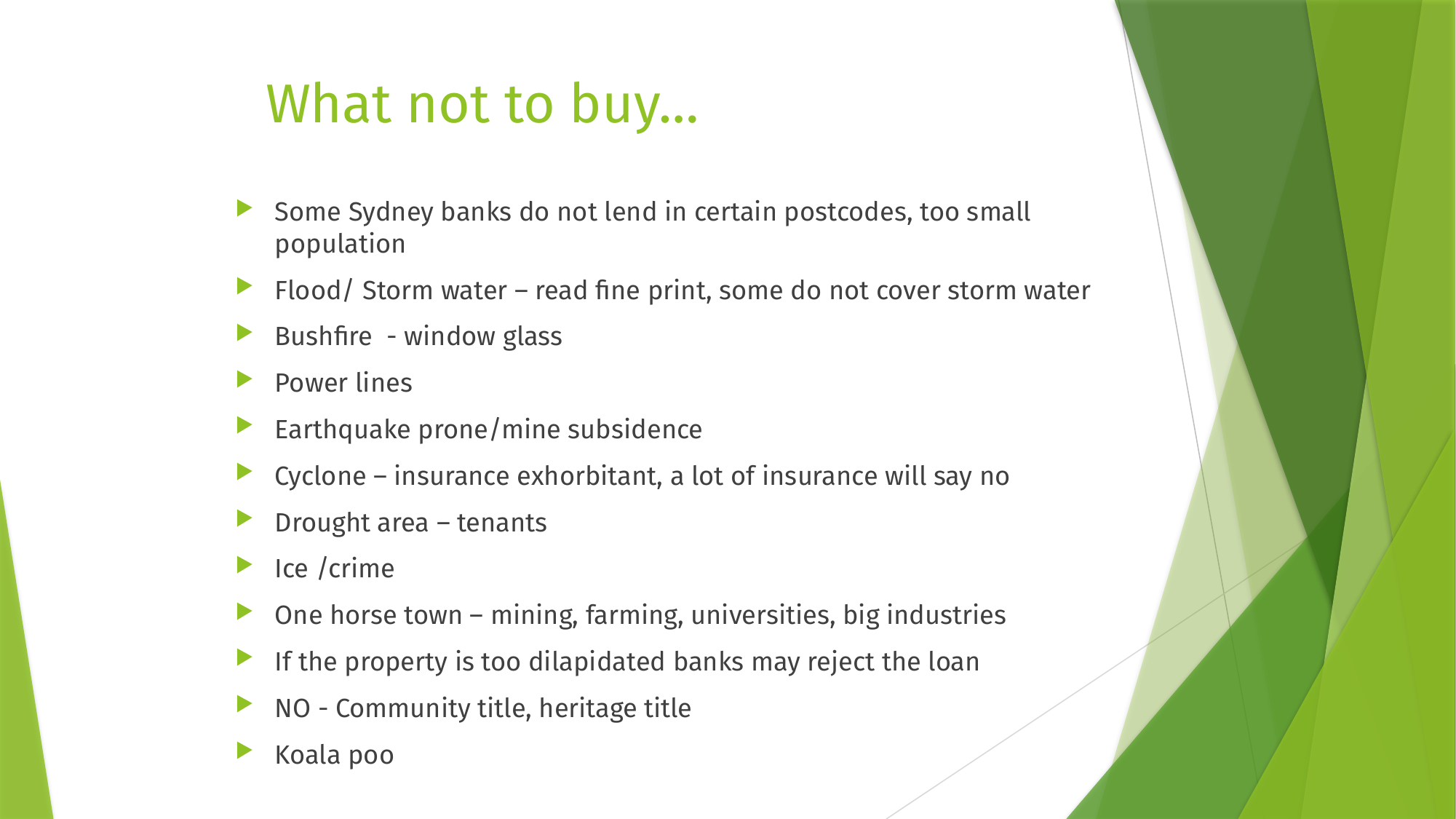

# What not to buy…
Some Sydney banks do not lend in certain postcodes, too small population
Flood/ Storm water – read fine print, some do not cover storm water
Bushfire  - window glass
Power lines
Earthquake prone/mine subsidence
Cyclone – insurance exhorbitant, a lot of insurance will say no
Drought area – tenants
Ice /crime
One horse town – mining, farming, universities, big industries
If the property is too dilapidated banks may reject the loan
NO - Community title, heritage title
Koala poo